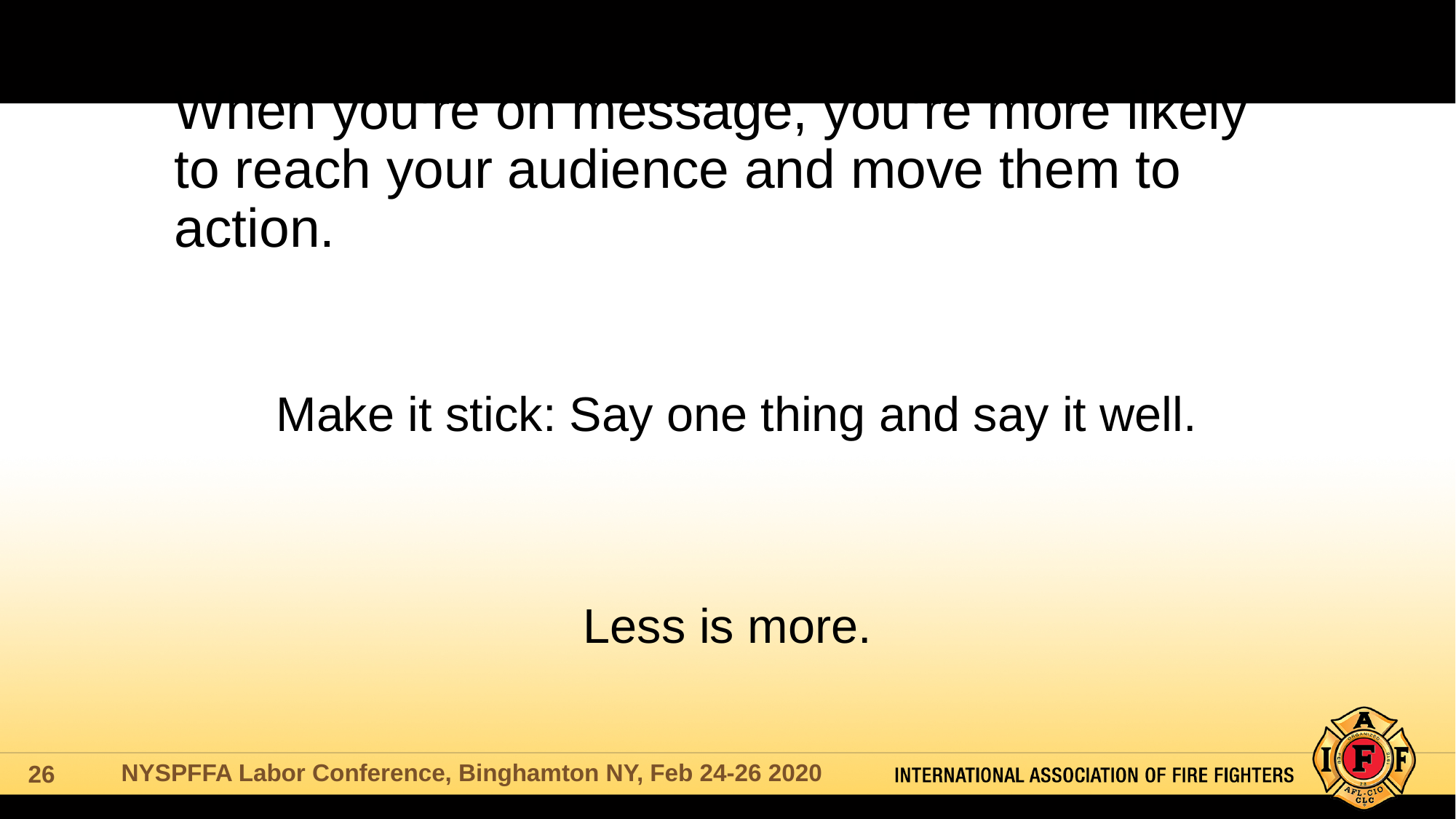

# When you’re on message, you’re more likely to reach your audience and move them to action.
Make it stick: Say one thing and say it well.
Less is more.
NYSPFFA Labor Conference, Binghamton NY, Feb 24-26 2020